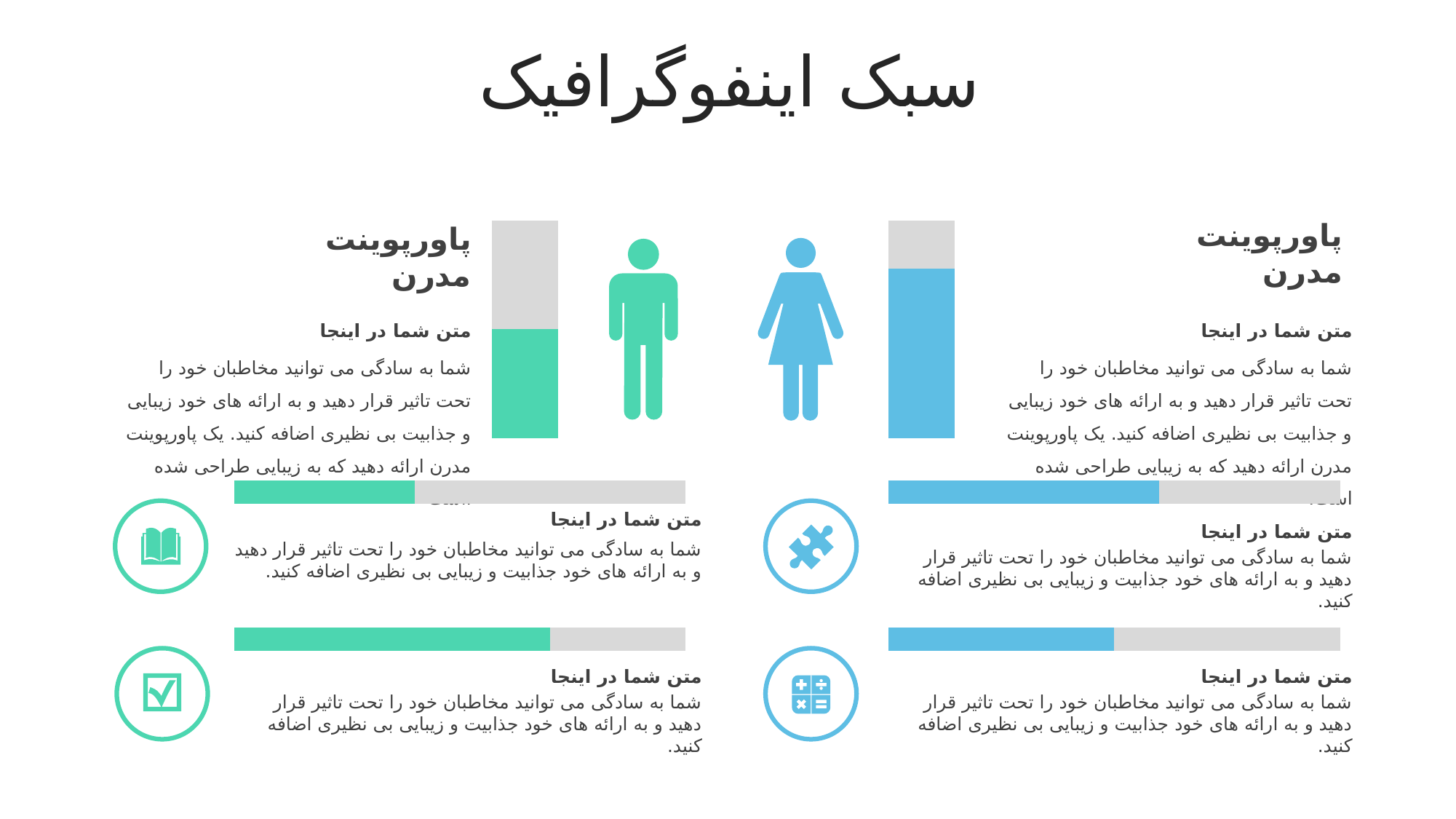

سبک اینفوگرافیک

### Chart

| Category |  |  |
|---|---|---|
پاورپوینت مدرن
پاورپوینت مدرن

متن شما در اینجا
شما به سادگی می توانید مخاطبان خود را تحت تاثیر قرار دهید و به ارائه های خود زیبایی و جذابیت بی نظیری اضافه کنید. یک پاورپوینت مدرن ارائه دهید که به زیبایی طراحی شده است.
متن شما در اینجا
شما به سادگی می توانید مخاطبان خود را تحت تاثیر قرار دهید و به ارائه های خود زیبایی و جذابیت بی نظیری اضافه کنید. یک پاورپوینت مدرن ارائه دهید که به زیبایی طراحی شده است.

### Chart

| Category |  |  |
|---|---|---|

### Chart

| Category |  |  |
|---|---|---|

متن شما در اینجا
شما به سادگی می توانید مخاطبان خود را تحت تاثیر قرار دهید و به ارائه های خود جذابیت و زیبایی بی نظیری اضافه کنید.
متن شما در اینجا
شما به سادگی می توانید مخاطبان خود را تحت تاثیر قرار دهید و به ارائه های خود جذابیت و زیبایی بی نظیری اضافه کنید.

### Chart

| Category |  |  |
|---|---|---|

### Chart

| Category |  |  |
|---|---|---|

متن شما در اینجا
شما به سادگی می توانید مخاطبان خود را تحت تاثیر قرار دهید و به ارائه های خود جذابیت و زیبایی بی نظیری اضافه کنید.
متن شما در اینجا
شما به سادگی می توانید مخاطبان خود را تحت تاثیر قرار دهید و به ارائه های خود جذابیت و زیبایی بی نظیری اضافه کنید.